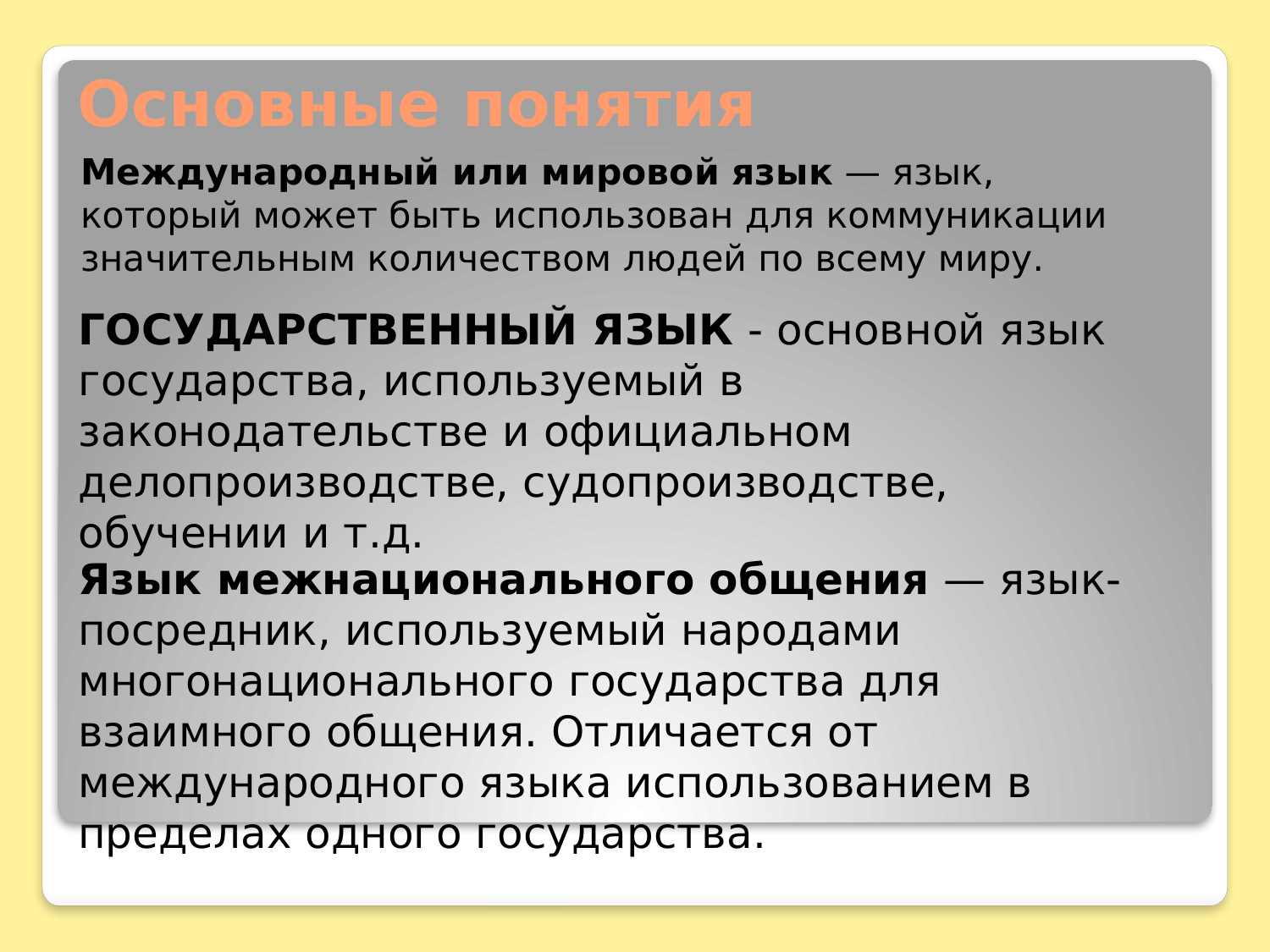

# Основные понятия
Международный или мировой язык — язык, который может быть использован для коммуникации значительным количеством людей по всему миру.

ГОСУДАРСТВЕННЫЙ ЯЗЫК - основной язык государства, используемый в законодательстве и официальном делопроизводстве, судопроизводстве, обучении и т.д.
Язык межнационального общения — язык-посредник, используемый народами многонационального государства для взаимного общения. Отличается от международного языка использованием в пределах одного государства.